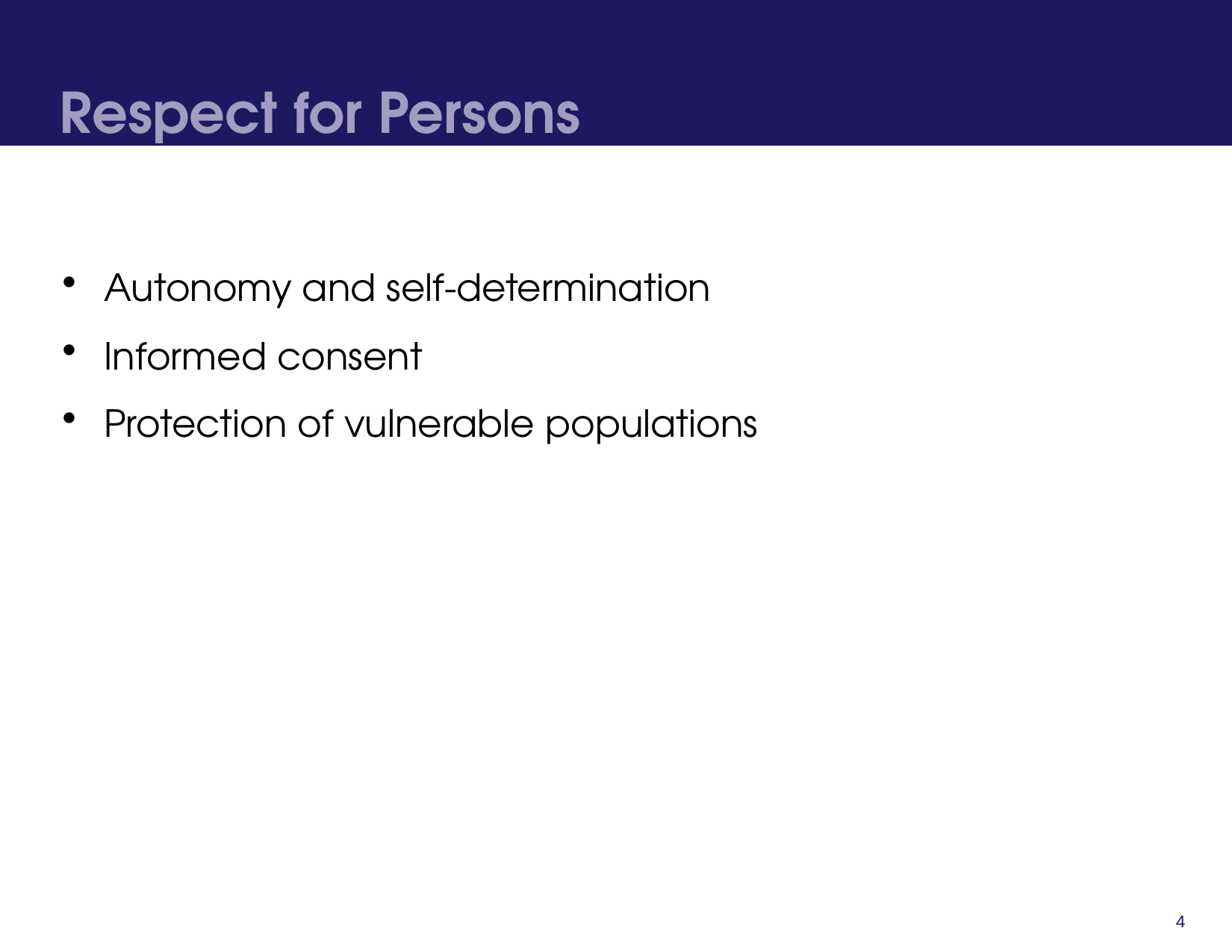

# Respect for Persons
Autonomy and self-determination
Informed consent
Protection of vulnerable populations

4